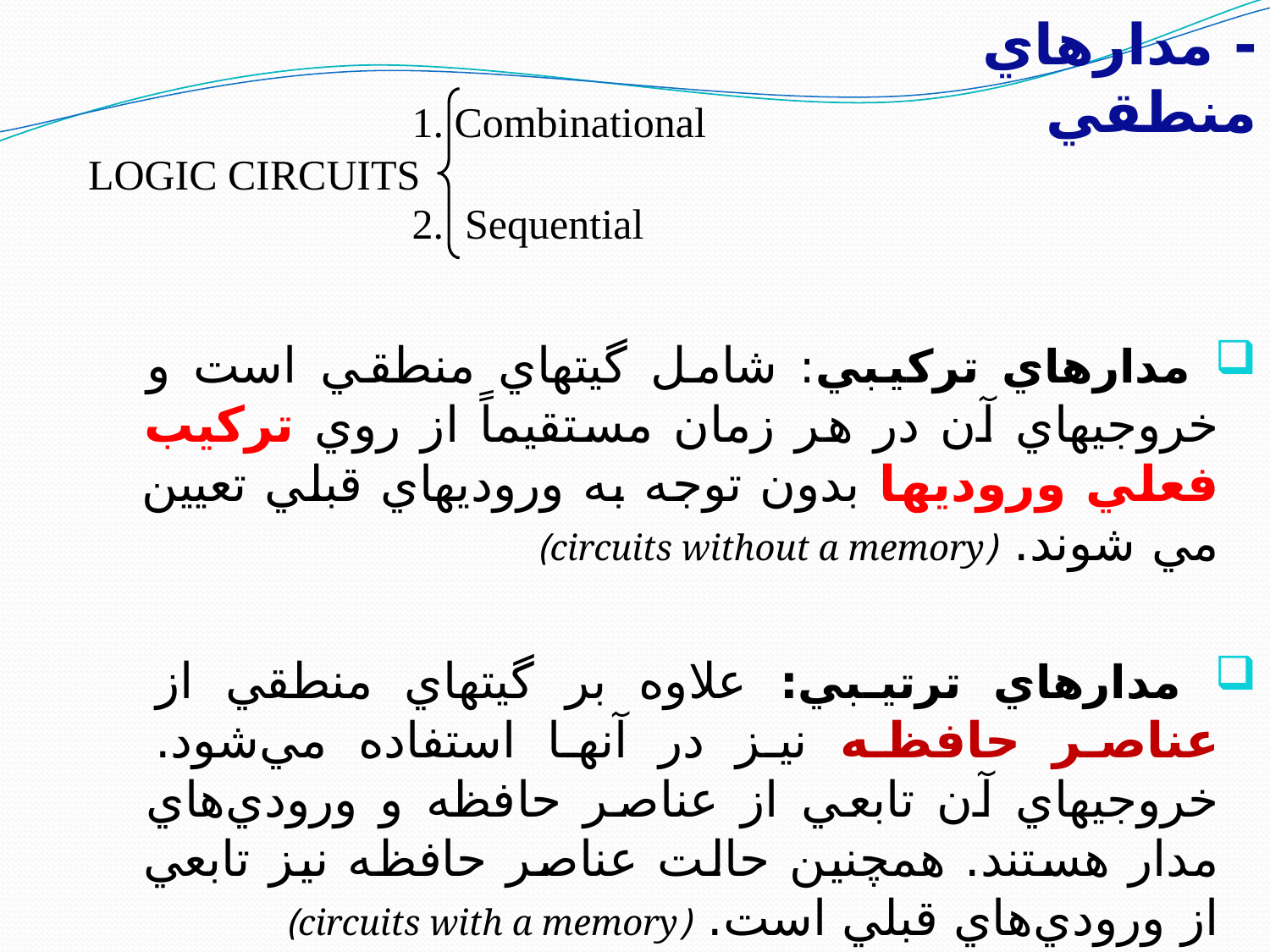

- مدارهاي منطقي

1. Combinational

2.  Sequential
LOGIC CIRCUITS
 مدارهاي تركيبي: شامل گيتهاي منطقي است و خروجيهاي آن در هر زمان مستقيماً از روي تركيب فعلي وروديها بدون توجه به وروديهاي قبلي تعيين مي شوند. (circuits without a memory)

 مدارهاي ترتيبي: علاوه بر گيتهاي منطقي از عناصر حافظه نيز در آنها استفاده مي‌شود. خروجيهاي آن تابعي از عناصر حافظه و ورودي‌هاي مدار هستند. همچنين حالت عناصر حافظه نيز تابعي از ورودي‌هاي قبلي است. (circuits with a memory)